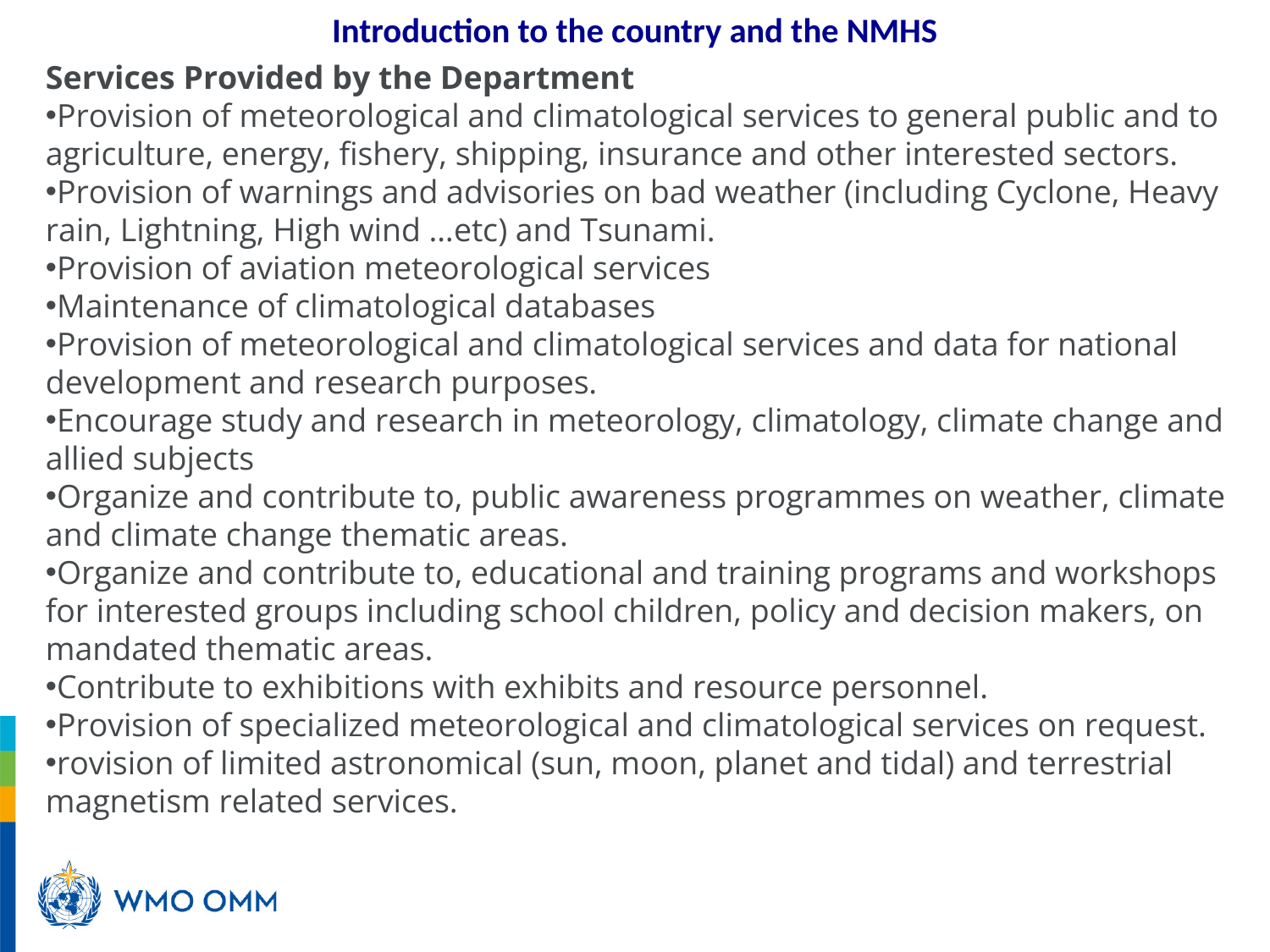

# Introduction to the country and the NMHS
Services Provided by the Department
Provision of meteorological and climatological services to general public and to agriculture, energy, fishery, shipping, insurance and other interested sectors.
Provision of warnings and advisories on bad weather (including Cyclone, Heavy rain, Lightning, High wind …etc) and Tsunami.
Provision of aviation meteorological services
Maintenance of climatological databases
Provision of meteorological and climatological services and data for national development and research purposes.
Encourage study and research in meteorology, climatology, climate change and allied subjects
Organize and contribute to, public awareness programmes on weather, climate and climate change thematic areas.
Organize and contribute to, educational and training programs and workshops for interested groups including school children, policy and decision makers, on mandated thematic areas.
Contribute to exhibitions with exhibits and resource personnel.
Provision of specialized meteorological and climatological services on request.
rovision of limited astronomical (sun, moon, planet and tidal) and terrestrial magnetism related services.